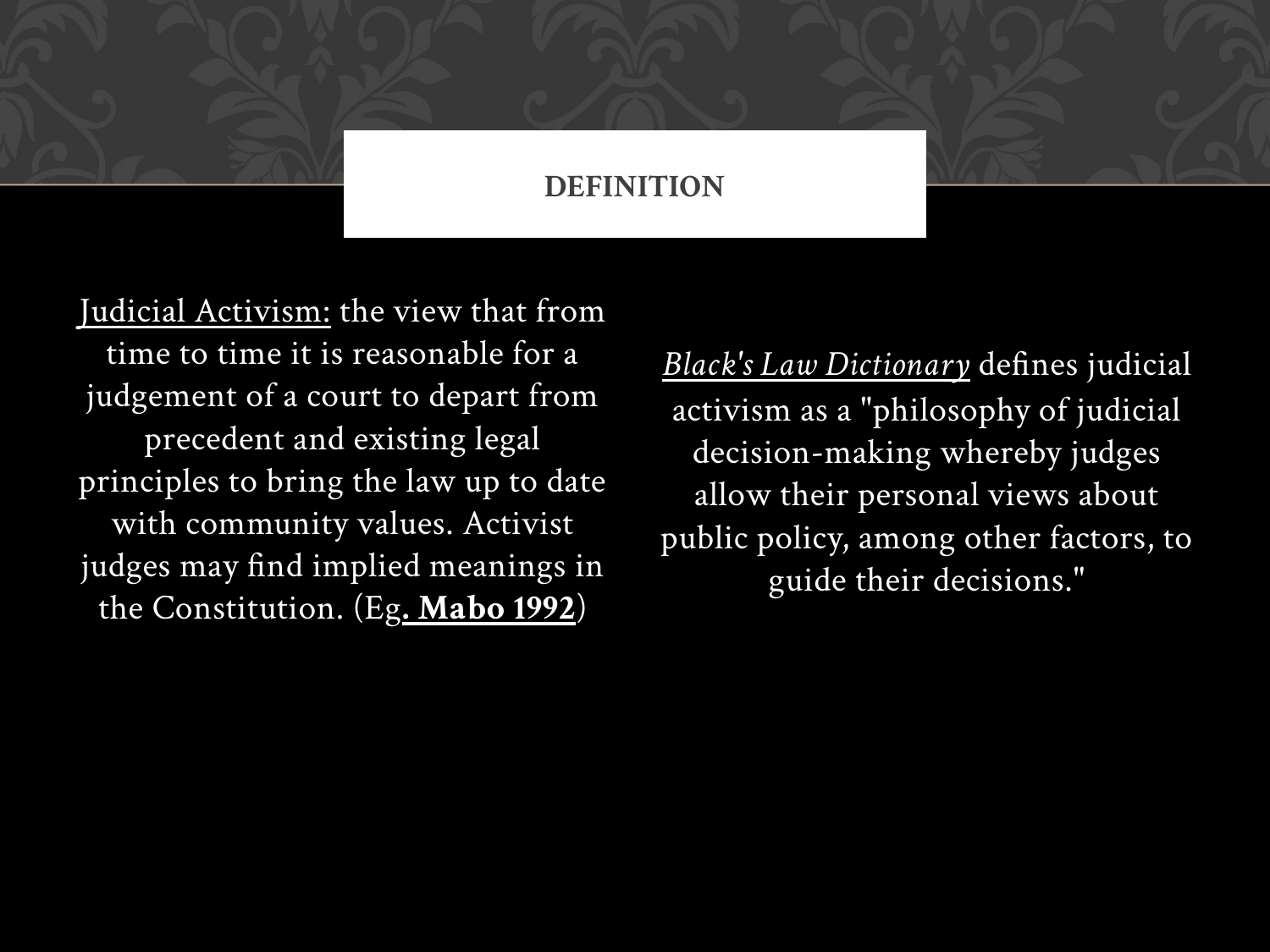

# Definition
Judicial Activism: the view that from time to time it is reasonable for a judgement of a court to depart from precedent and existing legal principles to bring the law up to date with community values. Activist judges may find implied meanings in the Constitution. (Eg. Mabo 1992)

Black's Law Dictionary defines judicial activism as a "philosophy of judicial decision-making whereby judges allow their personal views about public policy, among other factors, to guide their decisions."